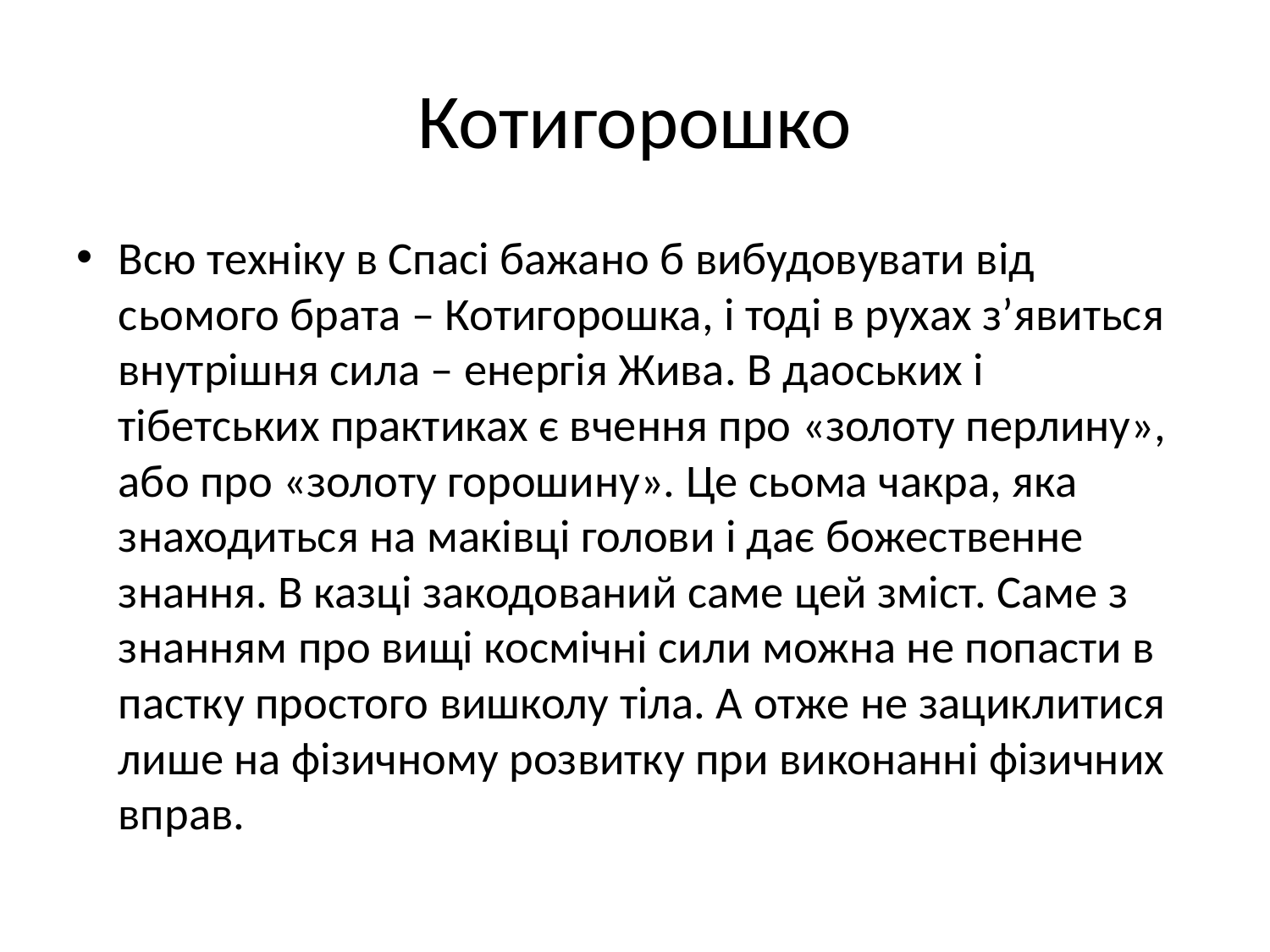

# Котигорошко
Всю техніку в Спасі бажано б вибудовувати від сьомого брата – Котигорошка, і тоді в рухах з’явиться внутрішня сила – енергія Жива. В даоських і тібетських практиках є вчення про «золоту перлину», або про «золоту горошину». Це сьома чакра, яка знаходиться на маківці голови і дає божественне знання. В казці закодований саме цей зміст. Саме з знанням про вищі космічні сили можна не попасти в пастку простого вишколу тіла. А отже не зациклитися лише на фізичному розвитку при виконанні фізичних вправ.